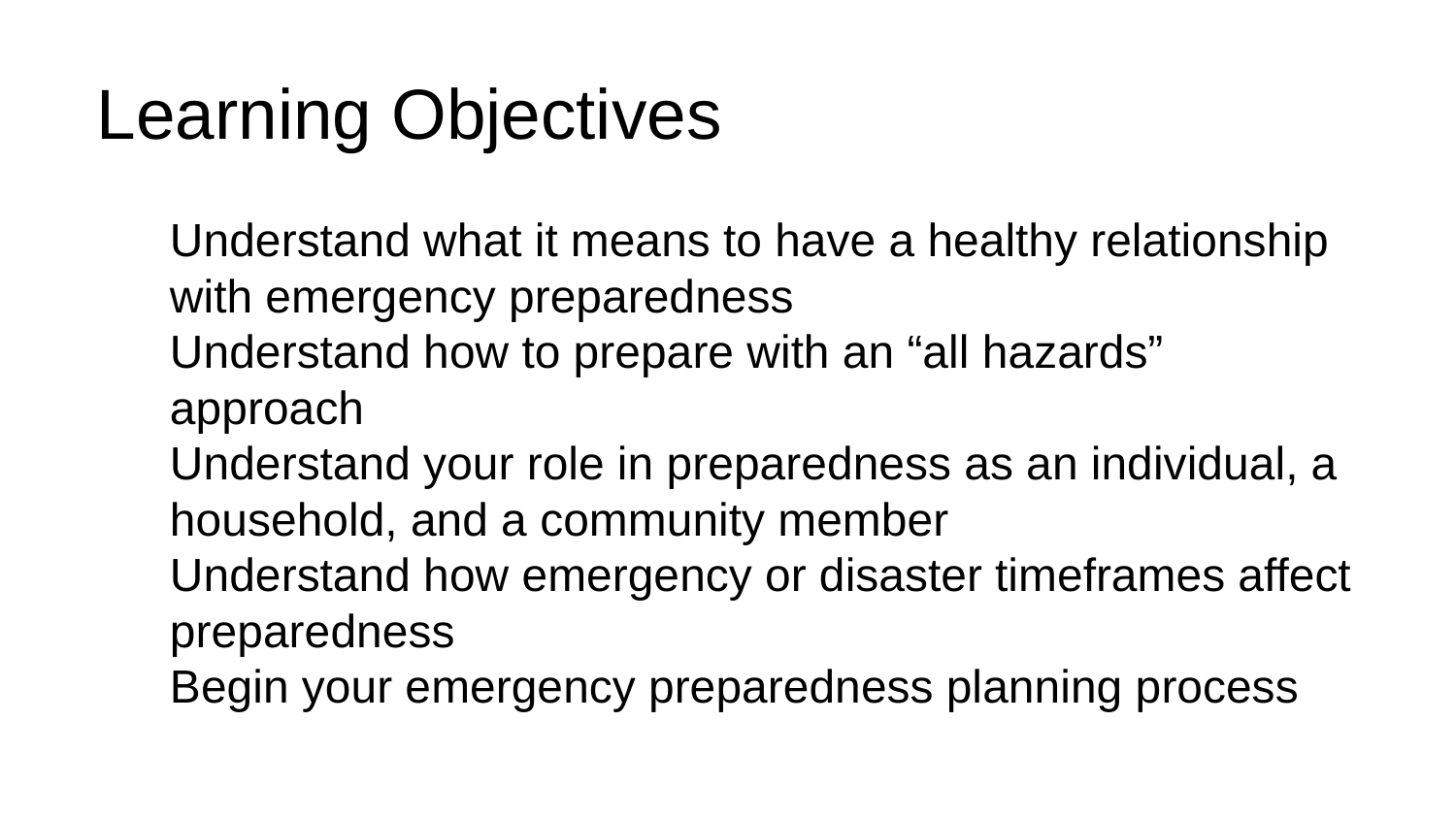

Learning Objectives
Understand what it means to have a healthy relationship with emergency preparedness
Understand how to prepare with an “all hazards” approach
Understand your role in preparedness as an individual, a household, and a community member
Understand how emergency or disaster timeframes affect preparedness
Begin your emergency preparedness planning process